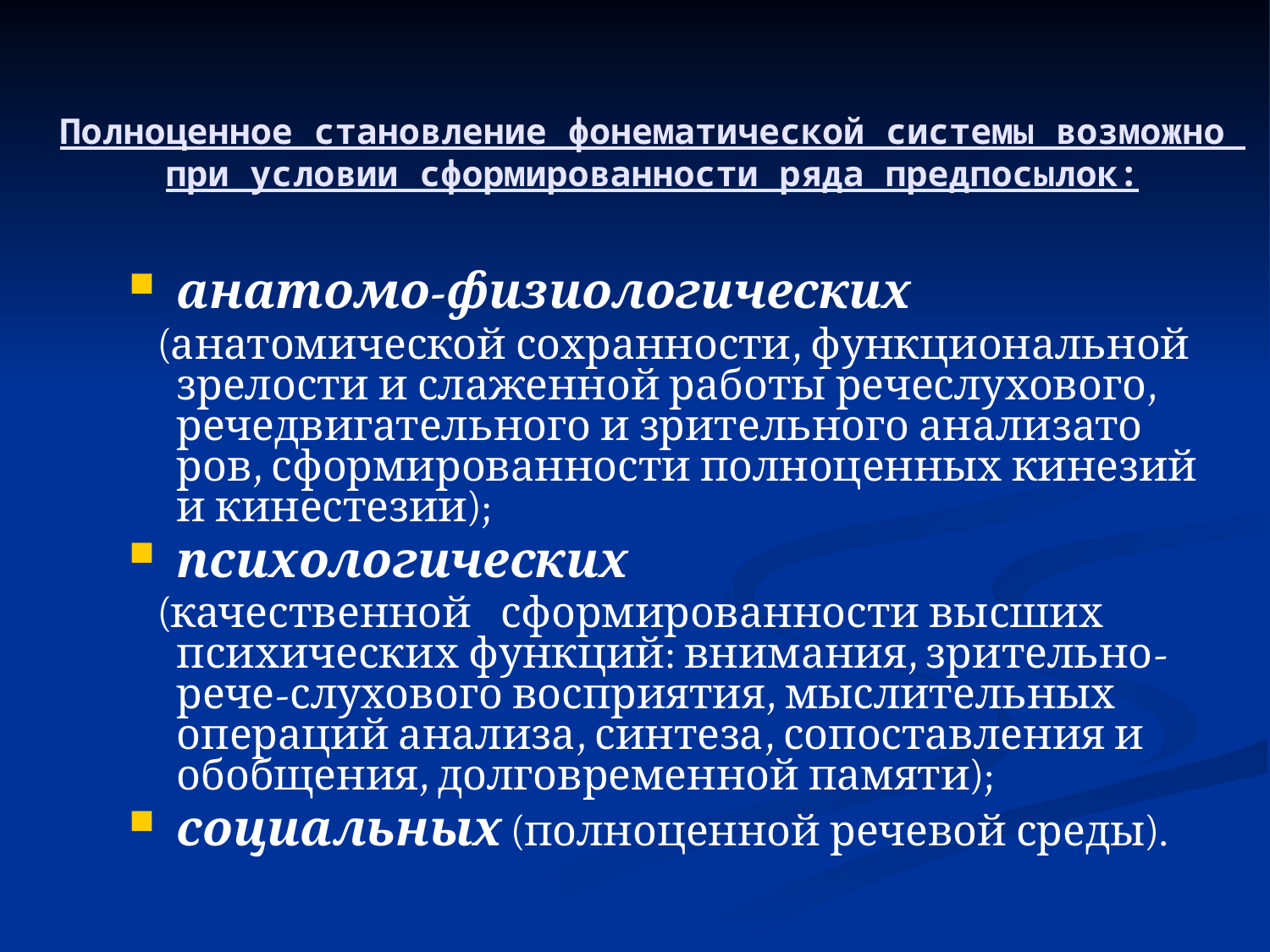

# Полноценное становление фонематической системы возможно  при условии сформированности ряда предпосылок:
анатомо-физиологических
   (анатомической сохранности, функциональной зрелости и слаженной работы речеслухового, речедвигательного и зрительного анализато­ров, сформированности полноценных кинезий и кинестезии);
психологических
   (качественной   сформированности высших психических функций: внимания, зрительно-рече-слухового восприятия, мыслительных операций анализа, синтеза, сопоставления и обобщения, долговременной памя­ти);
социальных (полноценной речевой среды).